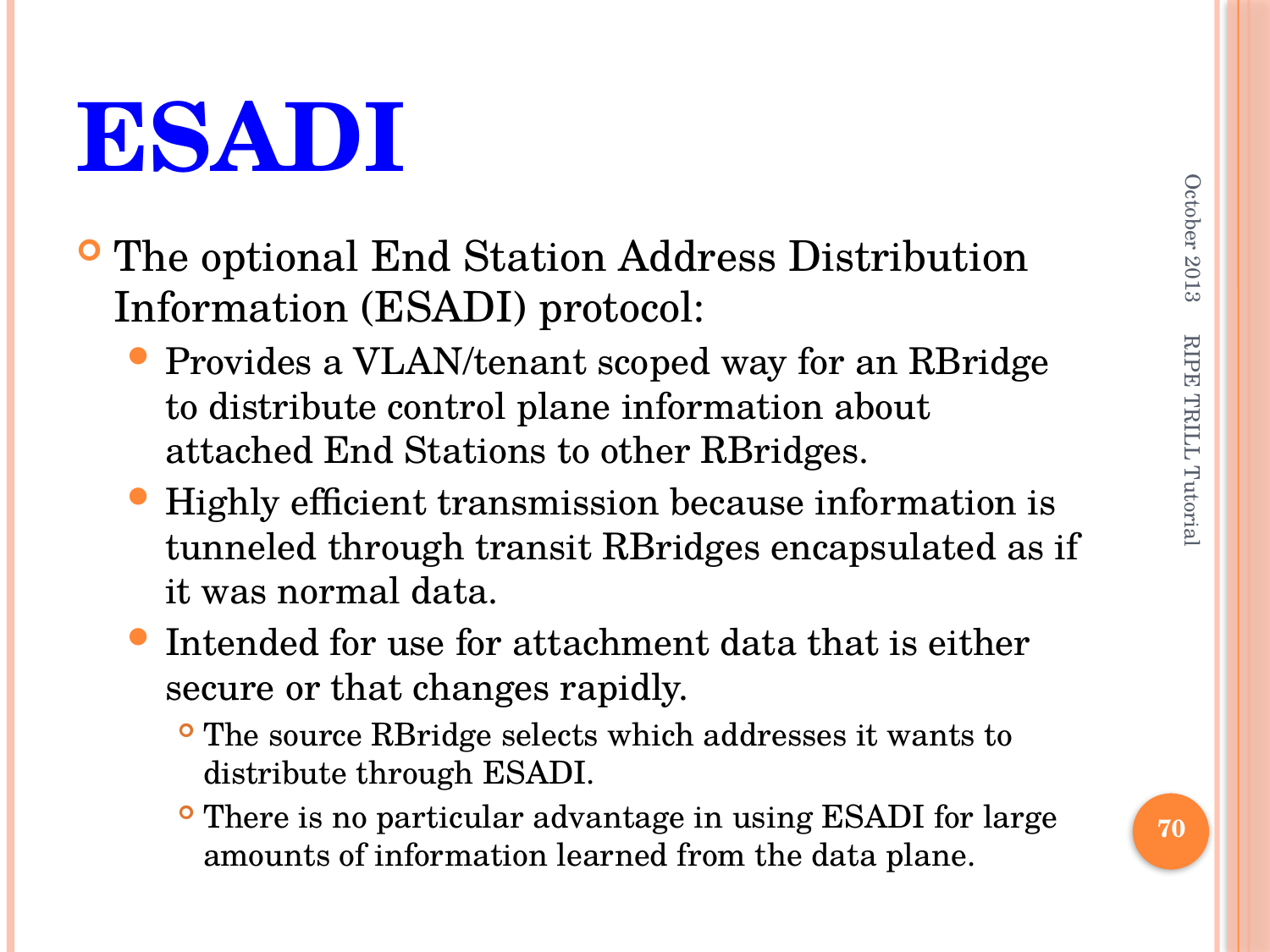

# ESADI
October 2013
The optional End Station Address Distribution Information (ESADI) protocol:
Provides a VLAN/tenant scoped way for an RBridge to distribute control plane information about attached End Stations to other RBridges.
Highly efficient transmission because information is tunneled through transit RBridges encapsulated as if it was normal data.
Intended for use for attachment data that is either secure or that changes rapidly.
The source RBridge selects which addresses it wants to distribute through ESADI.
There is no particular advantage in using ESADI for large amounts of information learned from the data plane.
RIPE TRILL Tutorial
70